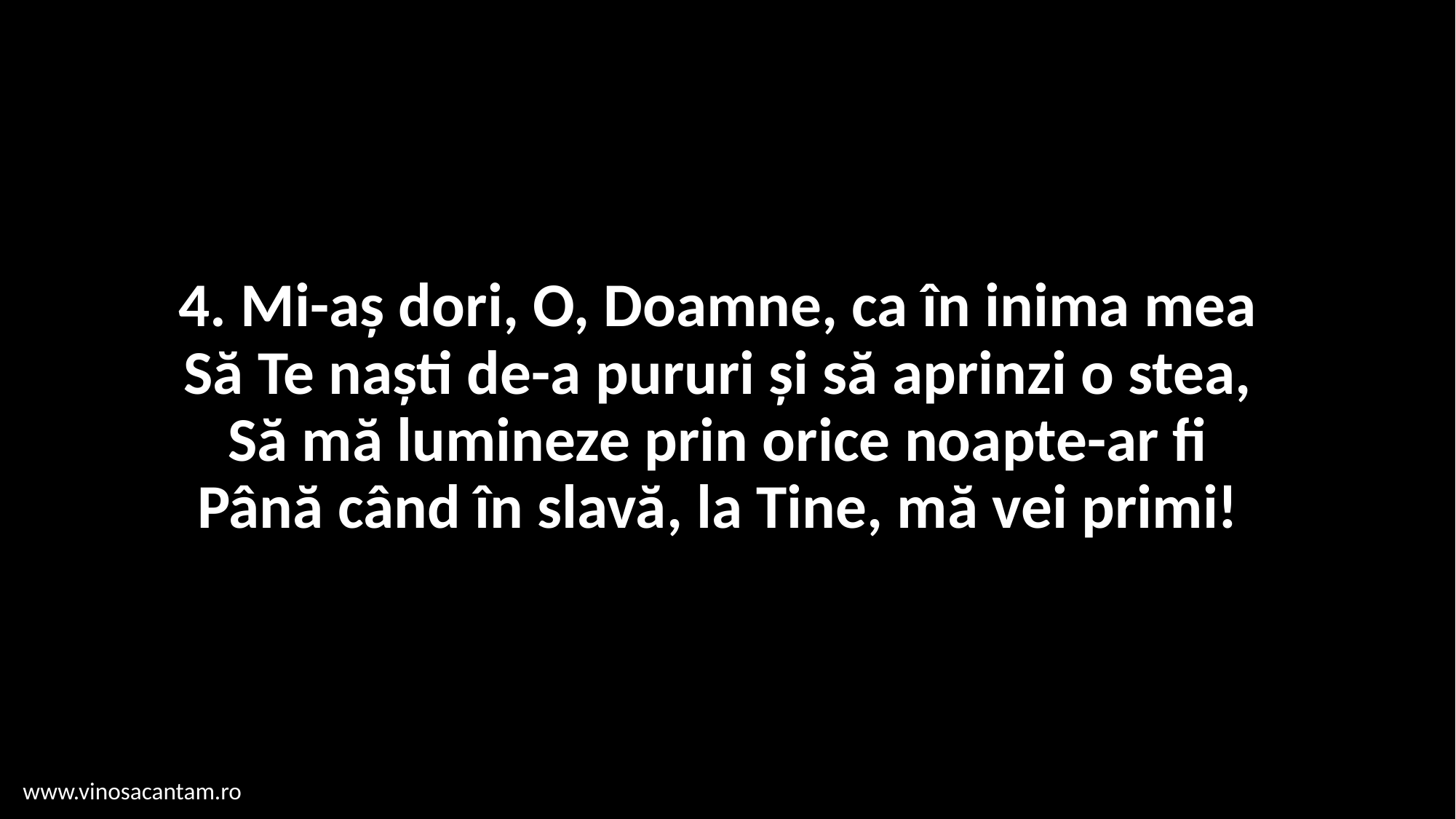

# 4. Mi-aș dori, O, Doamne, ca în inima mea Să Te naști de-a pururi și să aprinzi o stea, Să mă lumineze prin orice noapte-ar fi Până când în slavă, la Tine, mă vei primi!
www.vinosacantam.ro